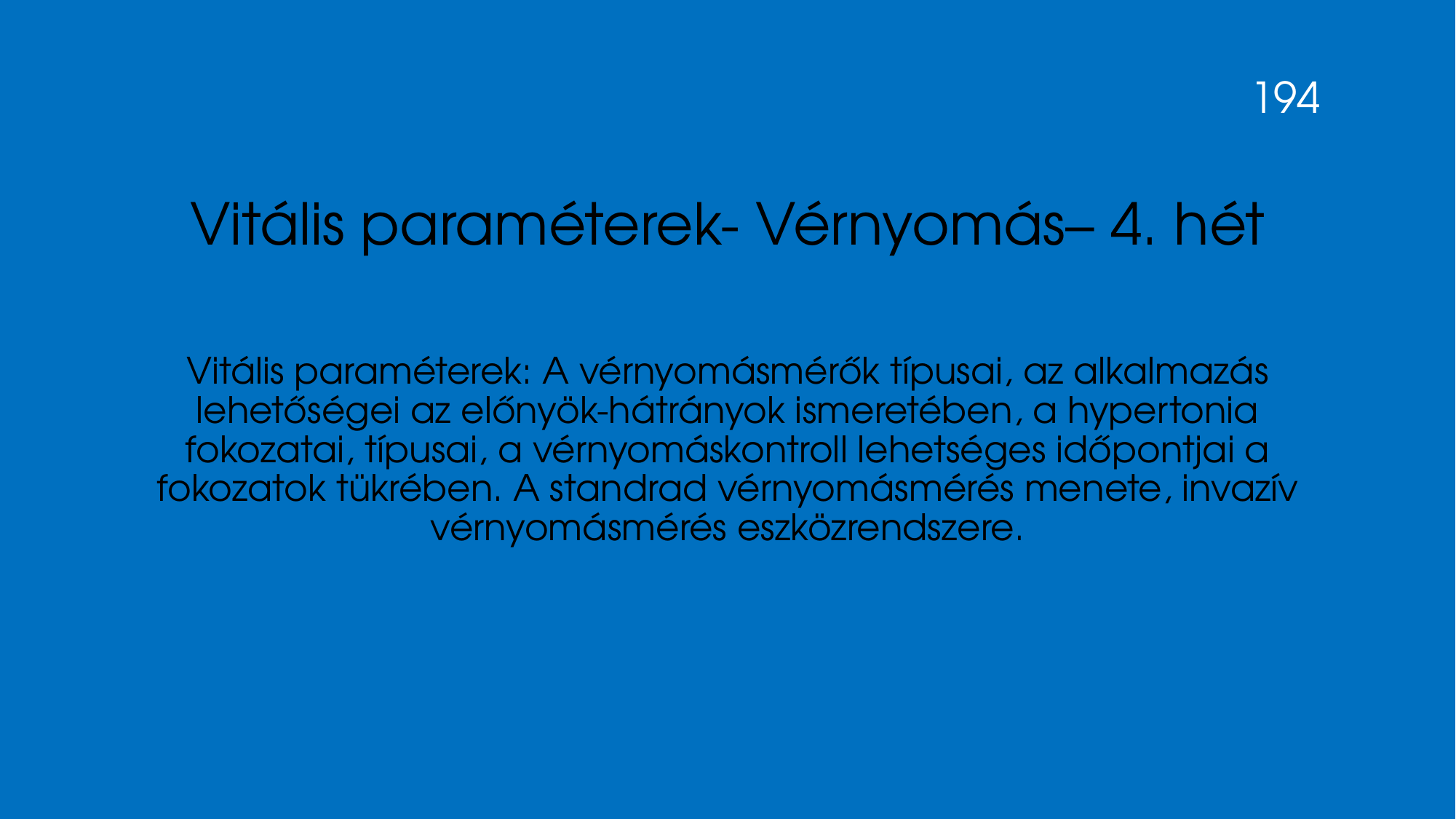

194
Vitális paraméterek- Vérnyomás– 4. hét
Vitális paraméterek: A vérnyomásmérők típusai, az alkalmazás lehetőségei az előnyök-hátrányok ismeretében, a hypertonia fokozatai, típusai, a vérnyomáskontroll lehetséges időpontjai a fokozatok tükrében. A standrad vérnyomásmérés menete, invazív vérnyomásmérés eszközrendszere.